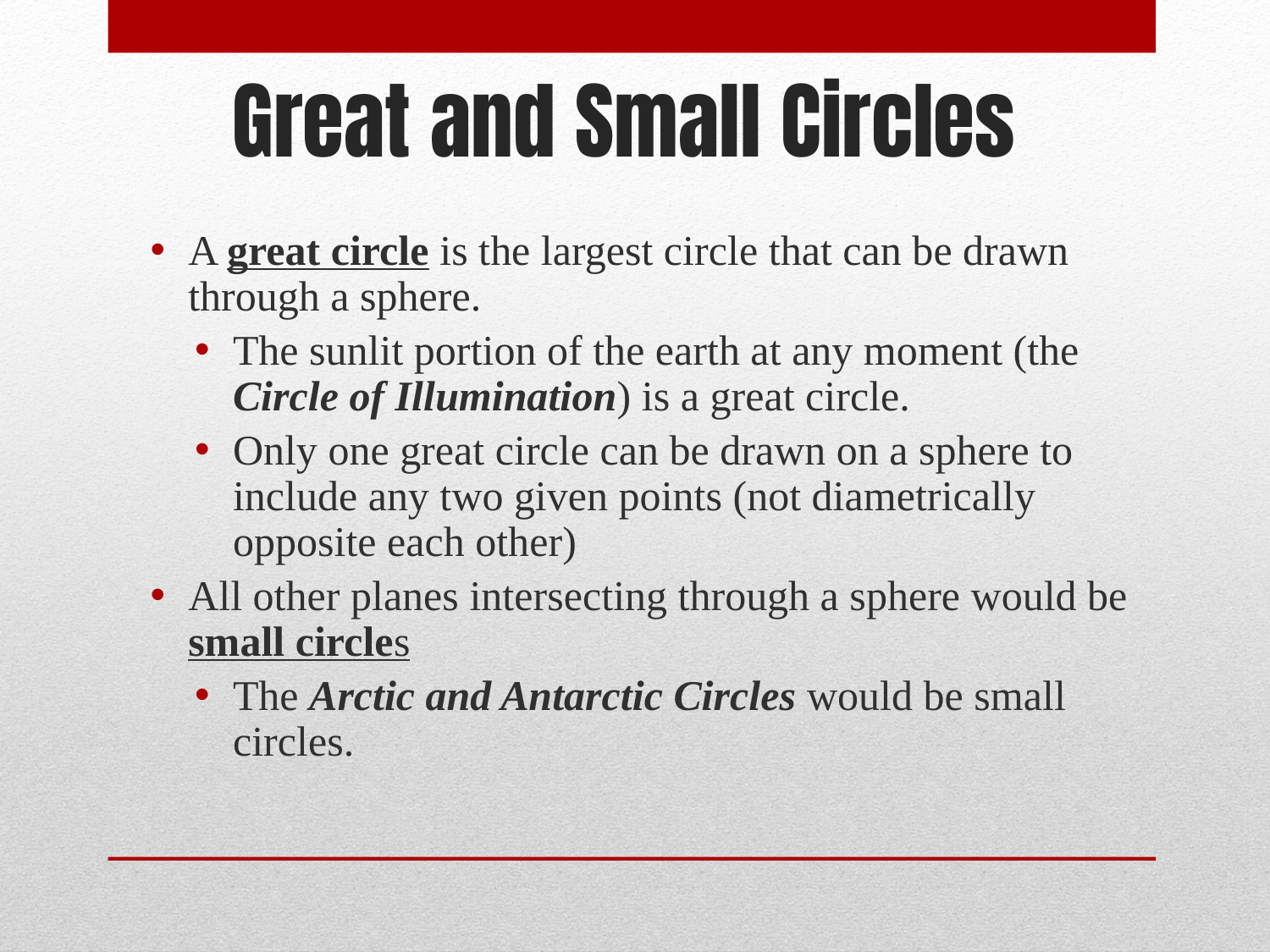

Great and Small Circles
A great circle is the largest circle that can be drawn through a sphere.
The sunlit portion of the earth at any moment (the Circle of Illumination) is a great circle.
Only one great circle can be drawn on a sphere to include any two given points (not diametrically opposite each other)
All other planes intersecting through a sphere would be small circles
The Arctic and Antarctic Circles would be small circles.